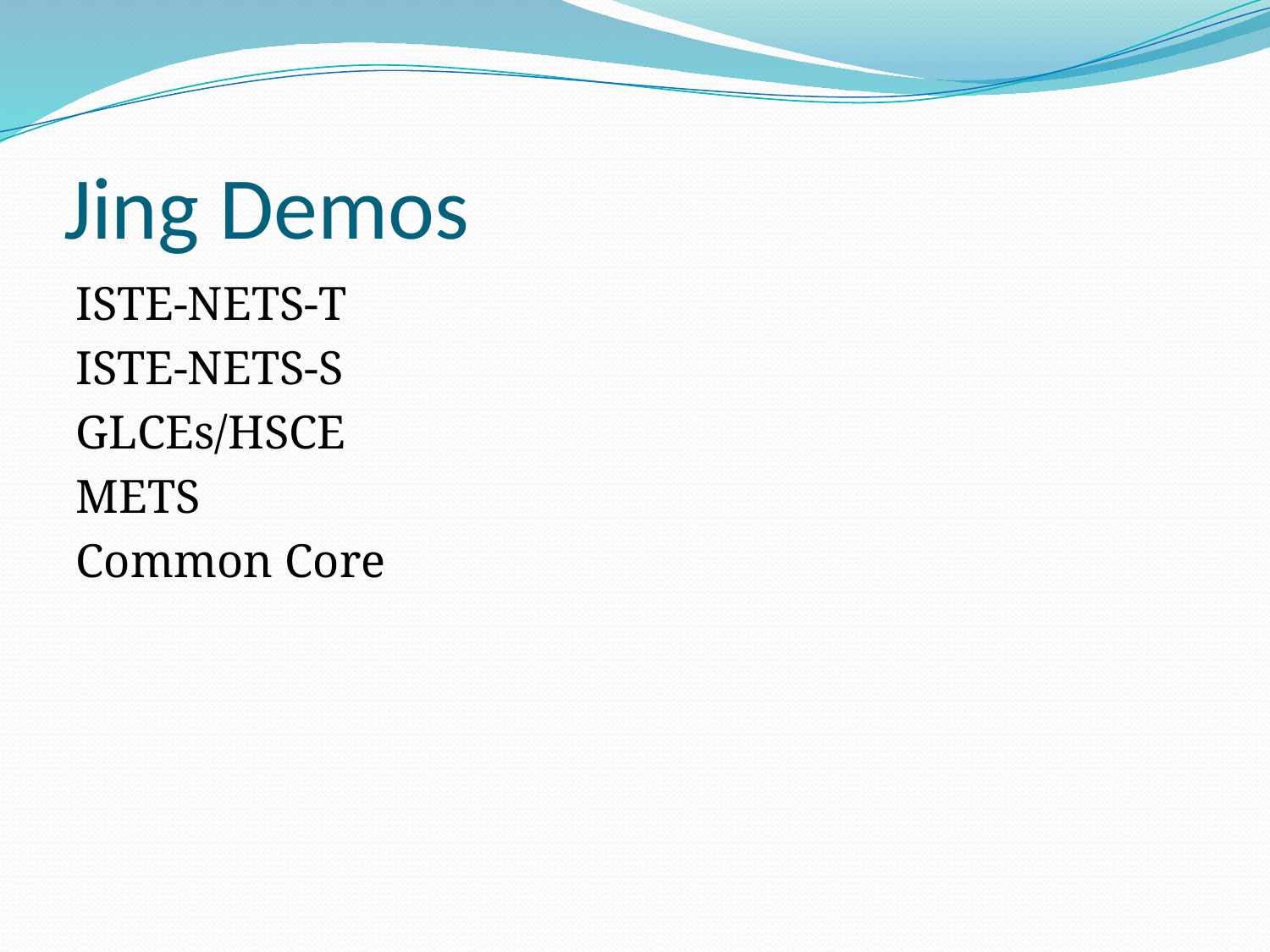

# Jing Demos
ISTE-NETS-T
ISTE-NETS-S
GLCEs/HSCE
METS
Common Core